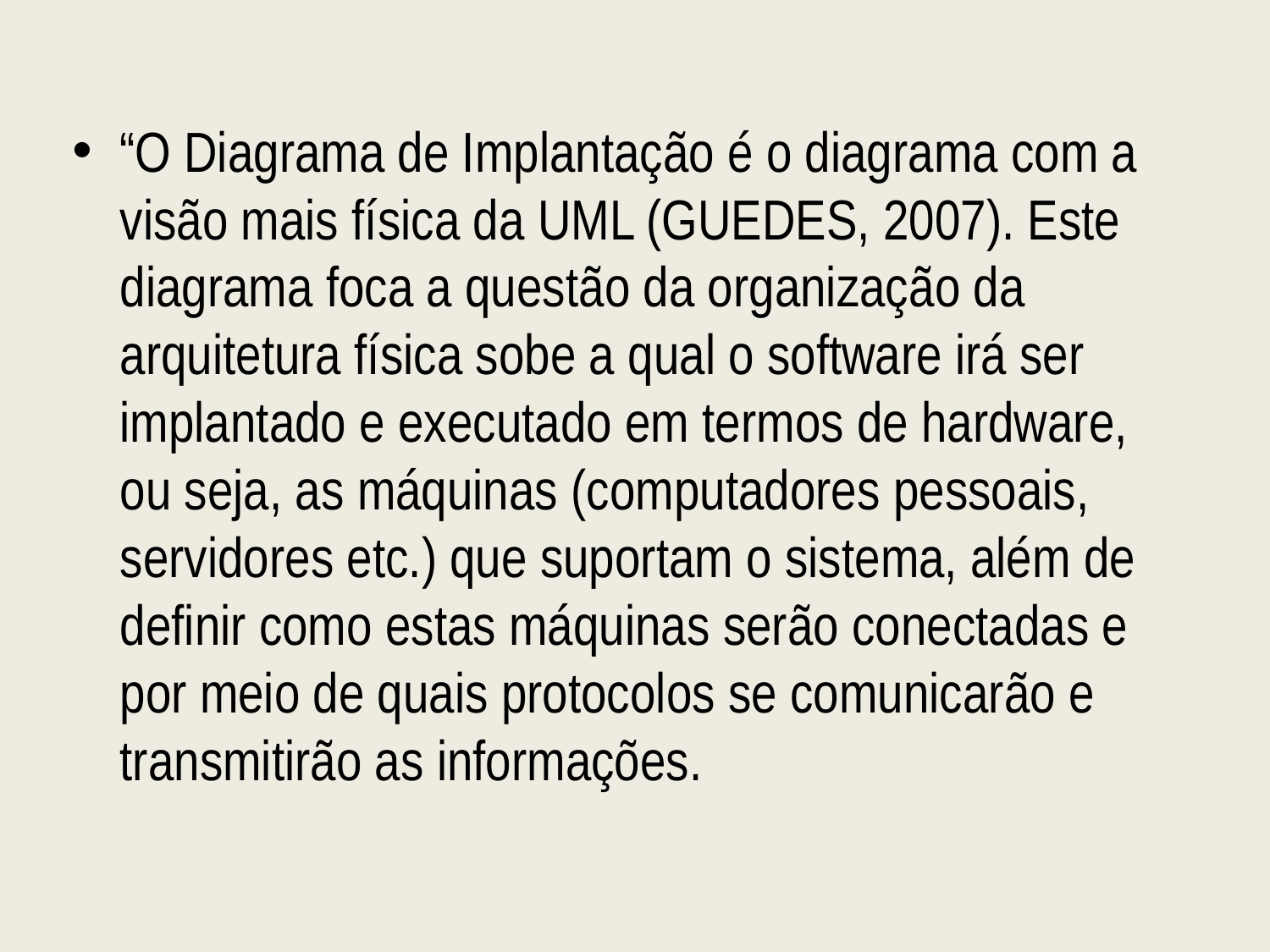

“O Diagrama de Implantação é o diagrama com a visão mais física da UML (GUEDES, 2007). Este diagrama foca a questão da organização da arquitetura física sobe a qual o software irá ser implantado e executado em termos de hardware, ou seja, as máquinas (computadores pessoais, servidores etc.) que suportam o sistema, além de definir como estas máquinas serão conectadas e por meio de quais protocolos se comunicarão e transmitirão as informações.